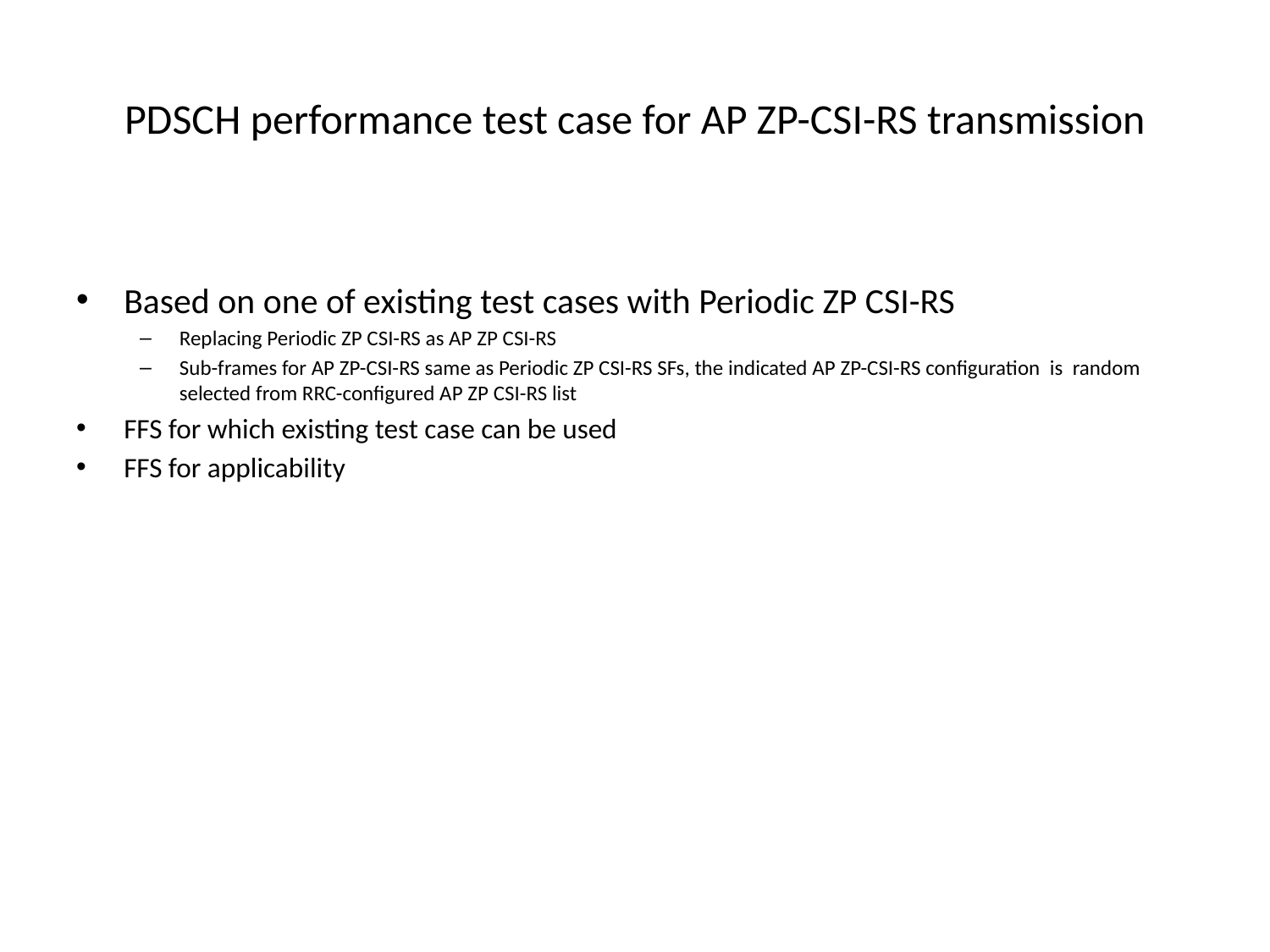

# PDSCH performance test case for AP ZP-CSI-RS transmission

Based on one of existing test cases with Periodic ZP CSI-RS
Replacing Periodic ZP CSI-RS as AP ZP CSI-RS
Sub-frames for AP ZP-CSI-RS same as Periodic ZP CSI-RS SFs, the indicated AP ZP-CSI-RS configuration  is  random selected from RRC-configured AP ZP CSI-RS list
FFS for which existing test case can be used
FFS for applicability